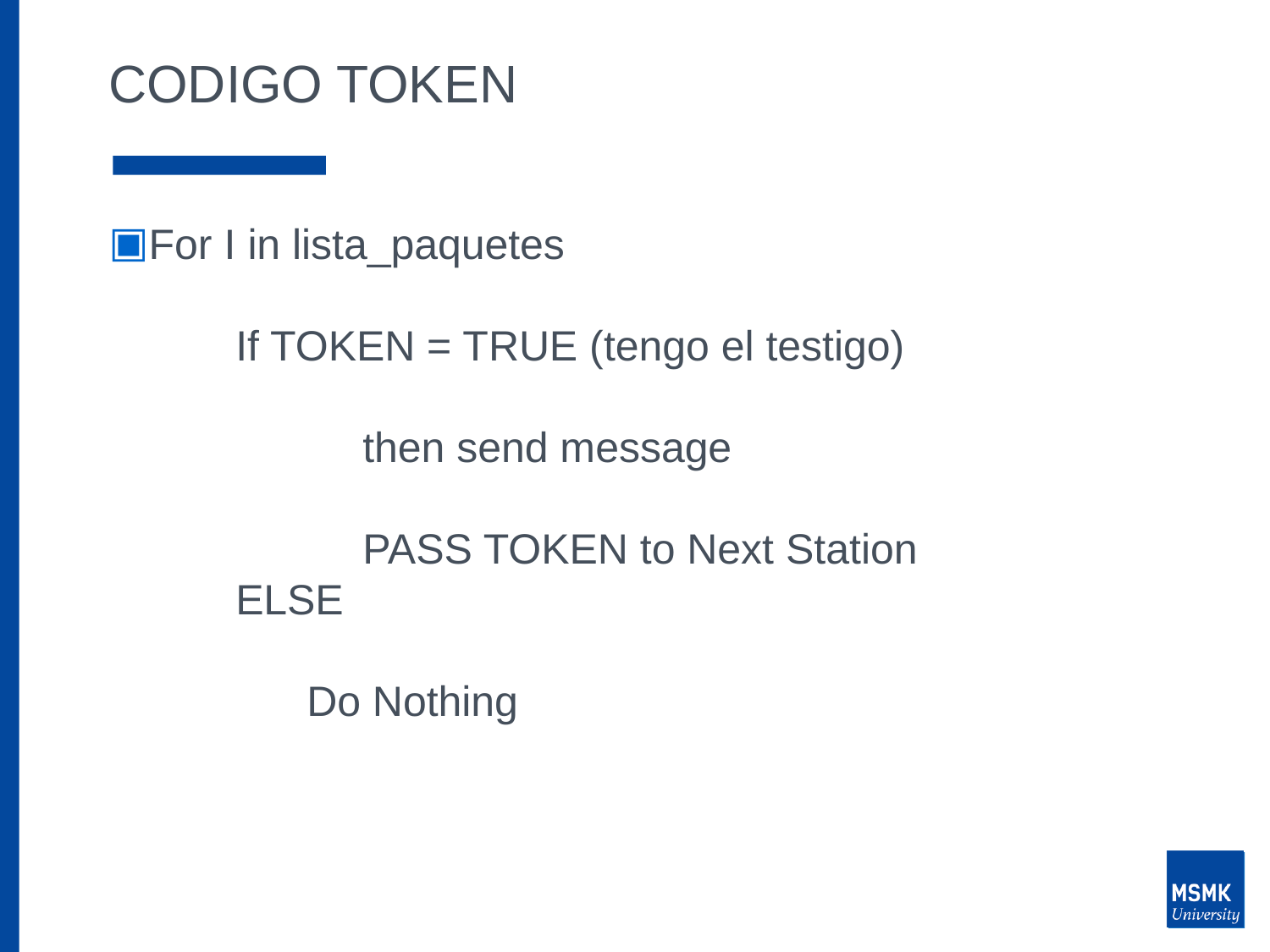

# CODIGO TOKEN
For I in lista_paquetes

	If TOKEN = TRUE (tengo el testigo)

		then send message

		PASS TOKEN to Next Station
	ELSE

	      Do Nothing